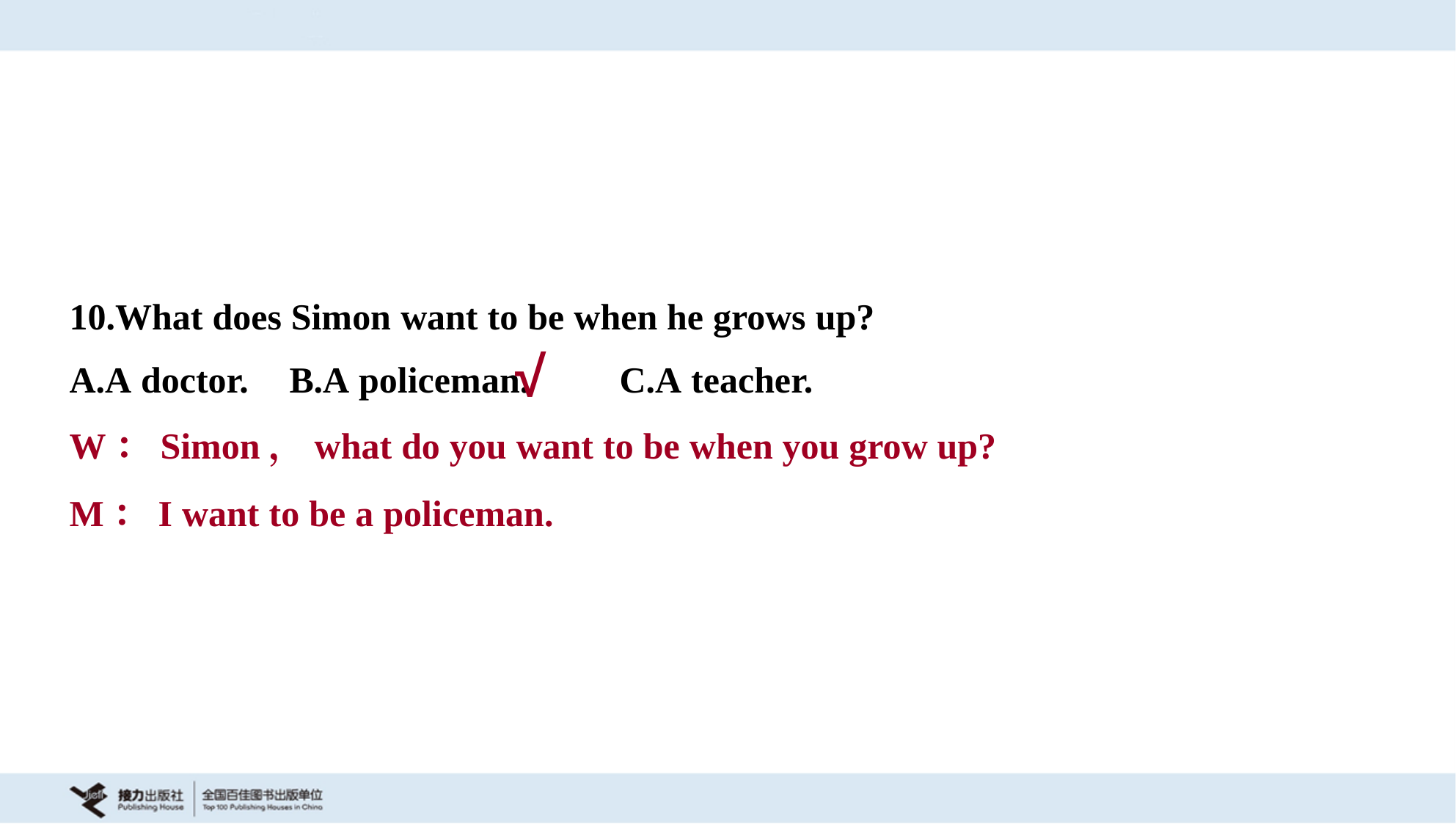

10.What does Simon want to be when he grows up?
A.A doctor.	B.A policeman.	C.A teacher.
√
W：Simon，what do you want to be when you grow up?
M：I want to be a policeman.